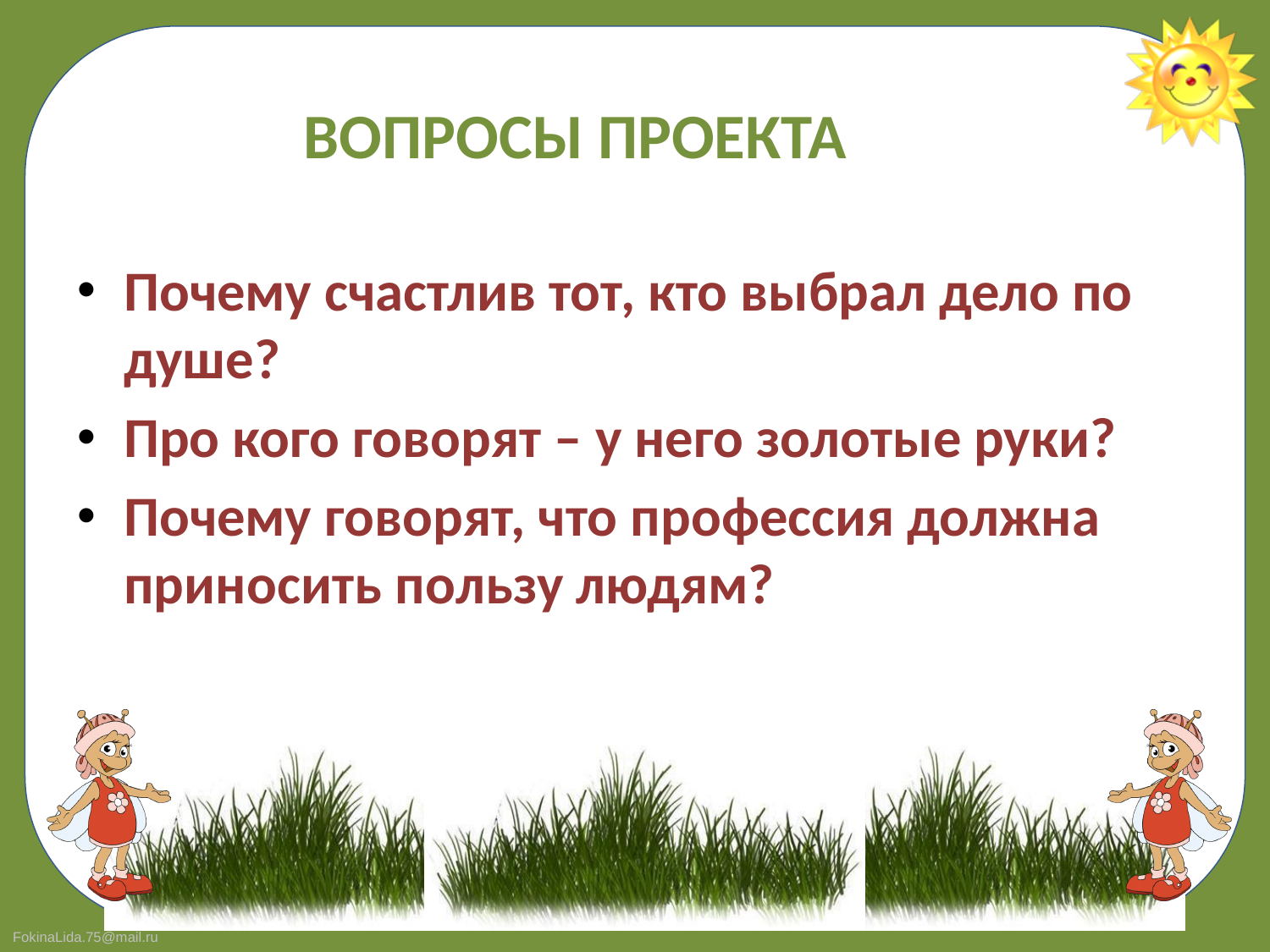

Вопросы проекта
Почему счастлив тот, кто выбрал дело по душе?
Про кого говорят – у него золотые руки?
Почему говорят, что профессия должна приносить пользу людям?